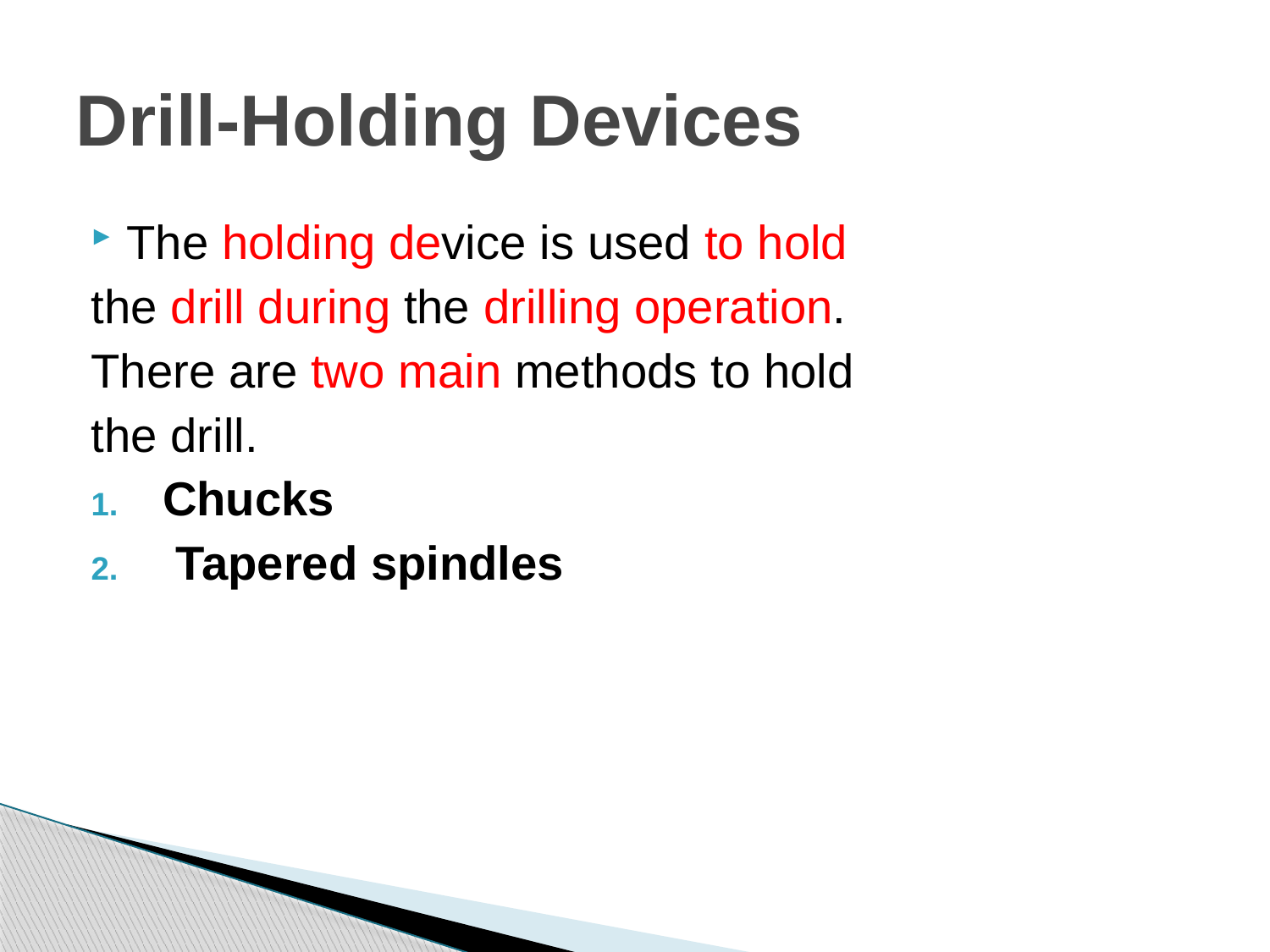

# Drill-Holding Devices
The holding device is used to hold
the drill during the drilling operation.
There are two main methods to hold
the drill.
Chucks
 Tapered spindles